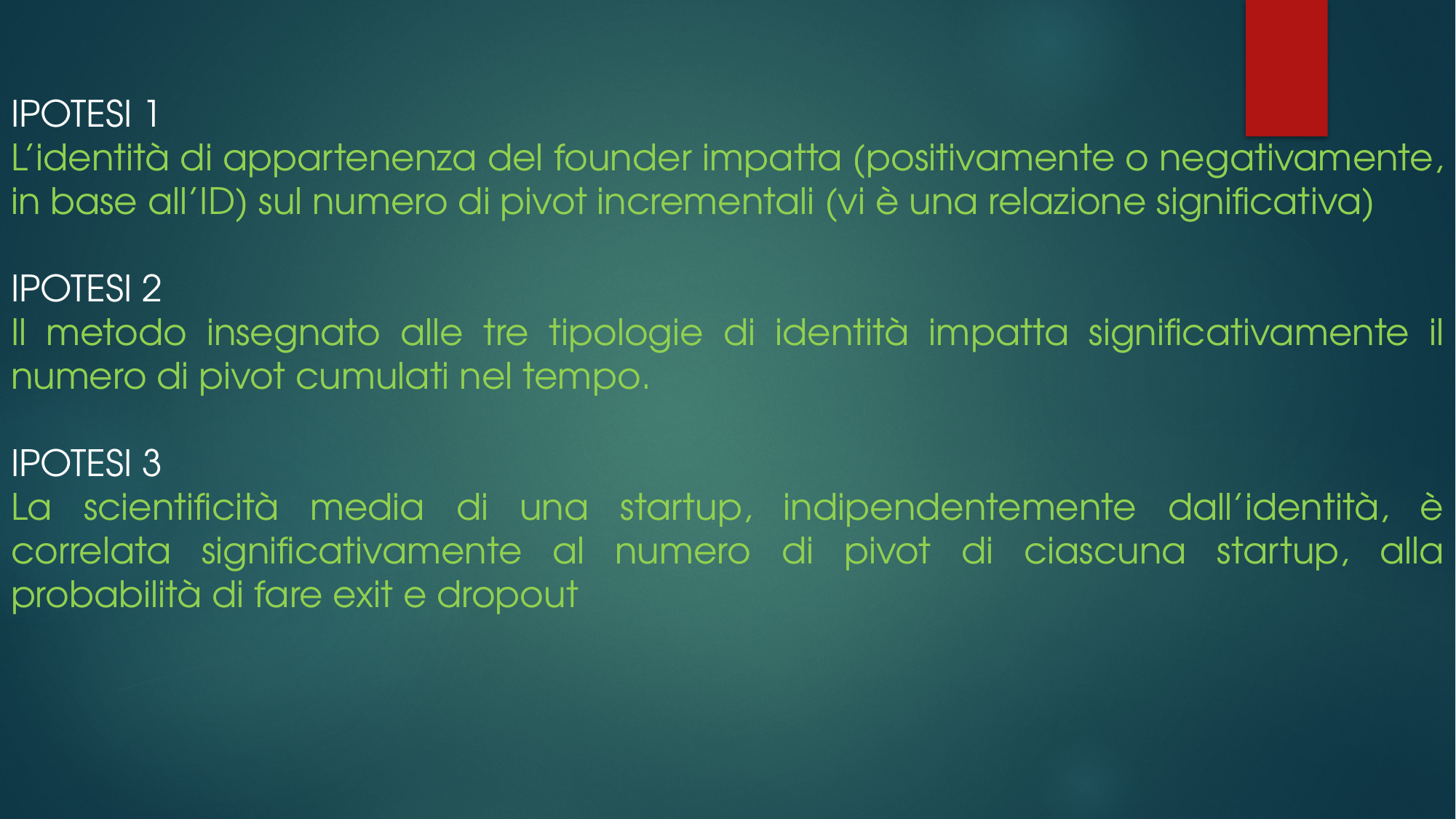

IPOTESI 1
L’identità di appartenenza del founder impatta (positivamente o negativamente, in base all’ID) sul numero di pivot incrementali (vi è una relazione significativa)

IPOTESI 2
Il metodo insegnato alle tre tipologie di identità impatta significativamente il numero di pivot cumulati nel tempo.

IPOTESI 3
La scientificità media di una startup, indipendentemente dall’identità, è correlata significativamente al numero di pivot di ciascuna startup, alla probabilità di fare exit e dropout